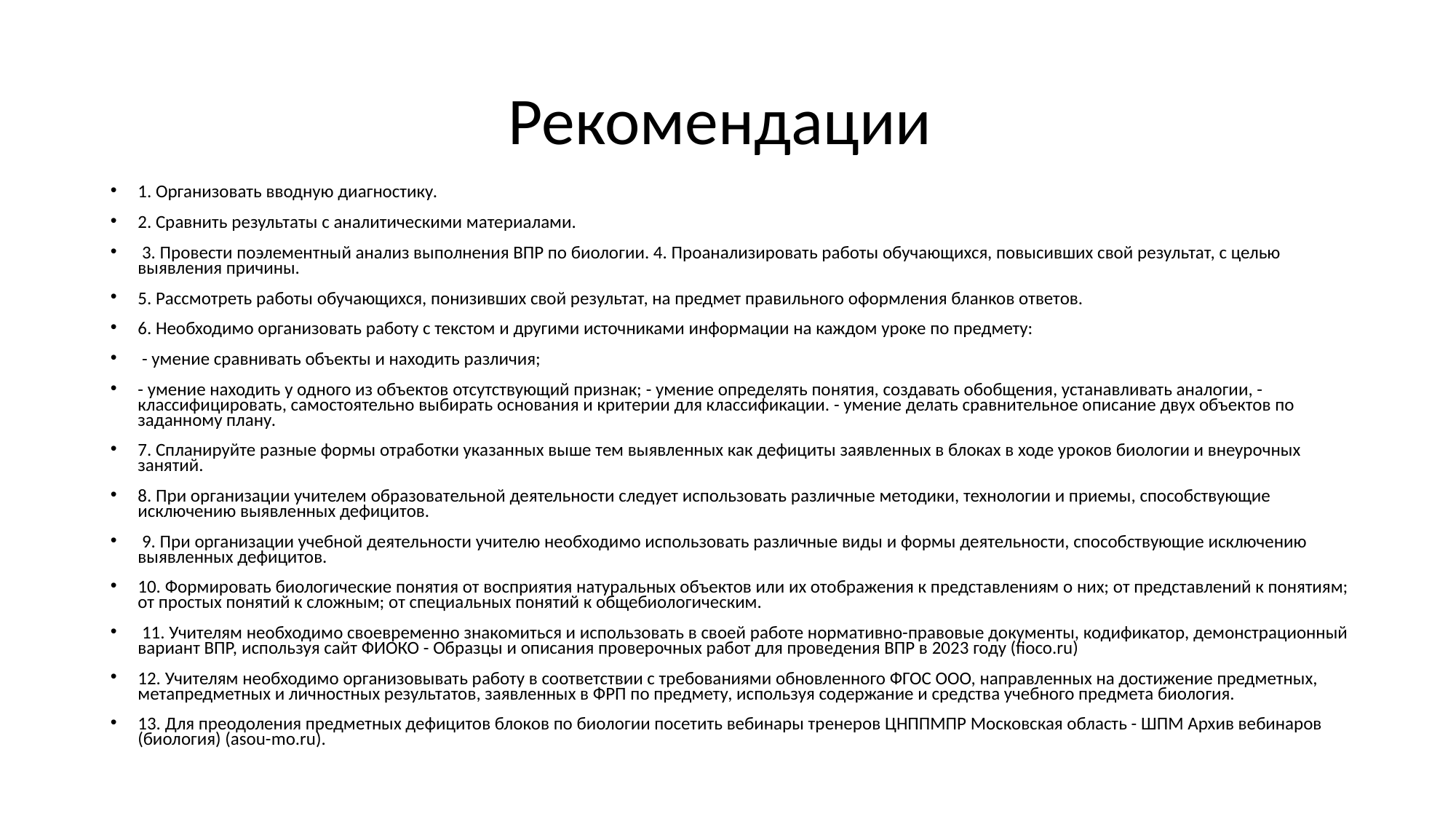

# Рекомендации
1. Организовать вводную диагностику.
2. Сравнить результаты с аналитическими материалами.
 3. Провести поэлементный анализ выполнения ВПР по биологии. 4. Проанализировать работы обучающихся, повысивших свой результат, с целью выявления причины.
5. Рассмотреть работы обучающихся, понизивших свой результат, на предмет правильного оформления бланков ответов.
6. Необходимо организовать работу с текстом и другими источниками информации на каждом уроке по предмету:
 - умение сравнивать объекты и находить различия;
- умение находить у одного из объектов отсутствующий признак; - умение определять понятия, создавать обобщения, устанавливать аналогии, - классифицировать, самостоятельно выбирать основания и критерии для классификации. - умение делать сравнительное описание двух объектов по заданному плану.
7. Спланируйте разные формы отработки указанных выше тем выявленных как дефициты заявленных в блоках в ходе уроков биологии и внеурочных занятий.
8. При организации учителем образовательной деятельности следует использовать различные методики, технологии и приемы, способствующие исключению выявленных дефицитов.
 9. При организации учебной деятельности учителю необходимо использовать различные виды и формы деятельности, способствующие исключению выявленных дефицитов.
10. Формировать биологические понятия от восприятия натуральных объектов или их отображения к представлениям о них; от представлений к понятиям; от простых понятий к сложным; от специальных понятий к общебиологическим.
 11. Учителям необходимо своевременно знакомиться и использовать в своей работе нормативно-правовые документы, кодификатор, демонстрационный вариант ВПР, используя сайт ФИОКО - Образцы и описания проверочных работ для проведения ВПР в 2023 году (fioco.ru)
12. Учителям необходимо организовывать работу в соответствии с требованиями обновленного ФГОС ООО, направленных на достижение предметных, метапредметных и личностных результатов, заявленных в ФРП по предмету, используя содержание и средства учебного предмета биология.
13. Для преодоления предметных дефицитов блоков по биологии посетить вебинары тренеров ЦНППМПР Московская область - ШПМ Архив вебинаров (биология) (asou-mo.ru).